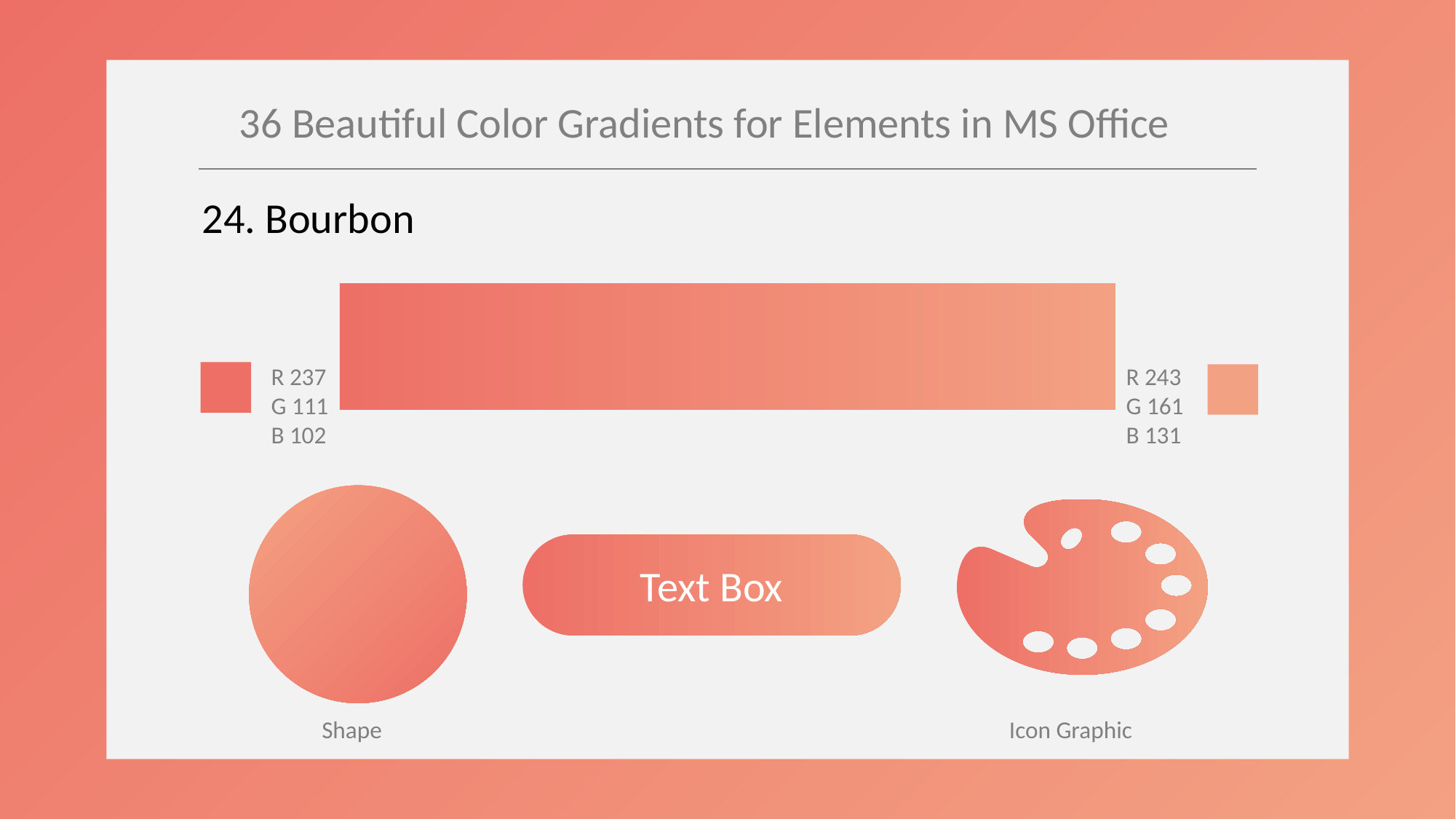

36 Beautiful Color Gradients for Elements in MS Office
24. Bourbon

R 237
G 111
B 102
R 243
G 161
B 131

Text Box
Shape
Icon Graphic
Credit Post
https://digitalsynopsis.com